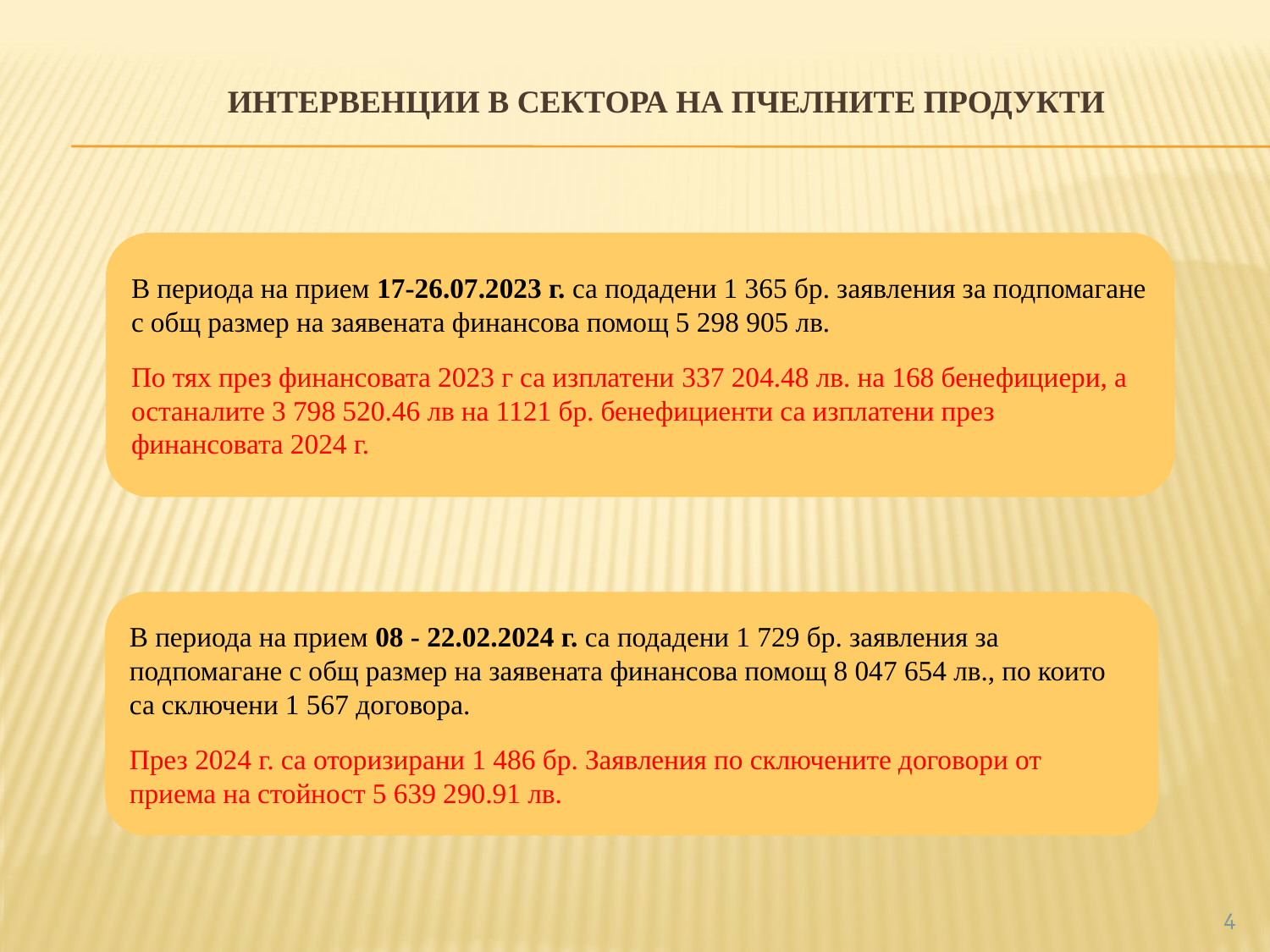

# ИНТЕРВЕНЦИИ В СЕКТОРА НА ПЧЕЛНИТЕ ПРОДУКТИ
В периода на прием 17-26.07.2023 г. са подадени 1 365 бр. заявления за подпомагане с общ размер на заявената финансова помощ 5 298 905 лв.
По тях през финансовата 2023 г са изплатени 337 204.48 лв. на 168 бенефициери, а останалите 3 798 520.46 лв на 1121 бр. бенефициенти са изплатени през финансовата 2024 г.
В периода на прием 08 - 22.02.2024 г. са подадени 1 729 бр. заявления за подпомагане с общ размер на заявената финансова помощ 8 047 654 лв., по които са сключени 1 567 договора.
През 2024 г. са оторизирани 1 486 бр. Заявления по сключените договори от приема на стойност 5 639 290.91 лв.
4